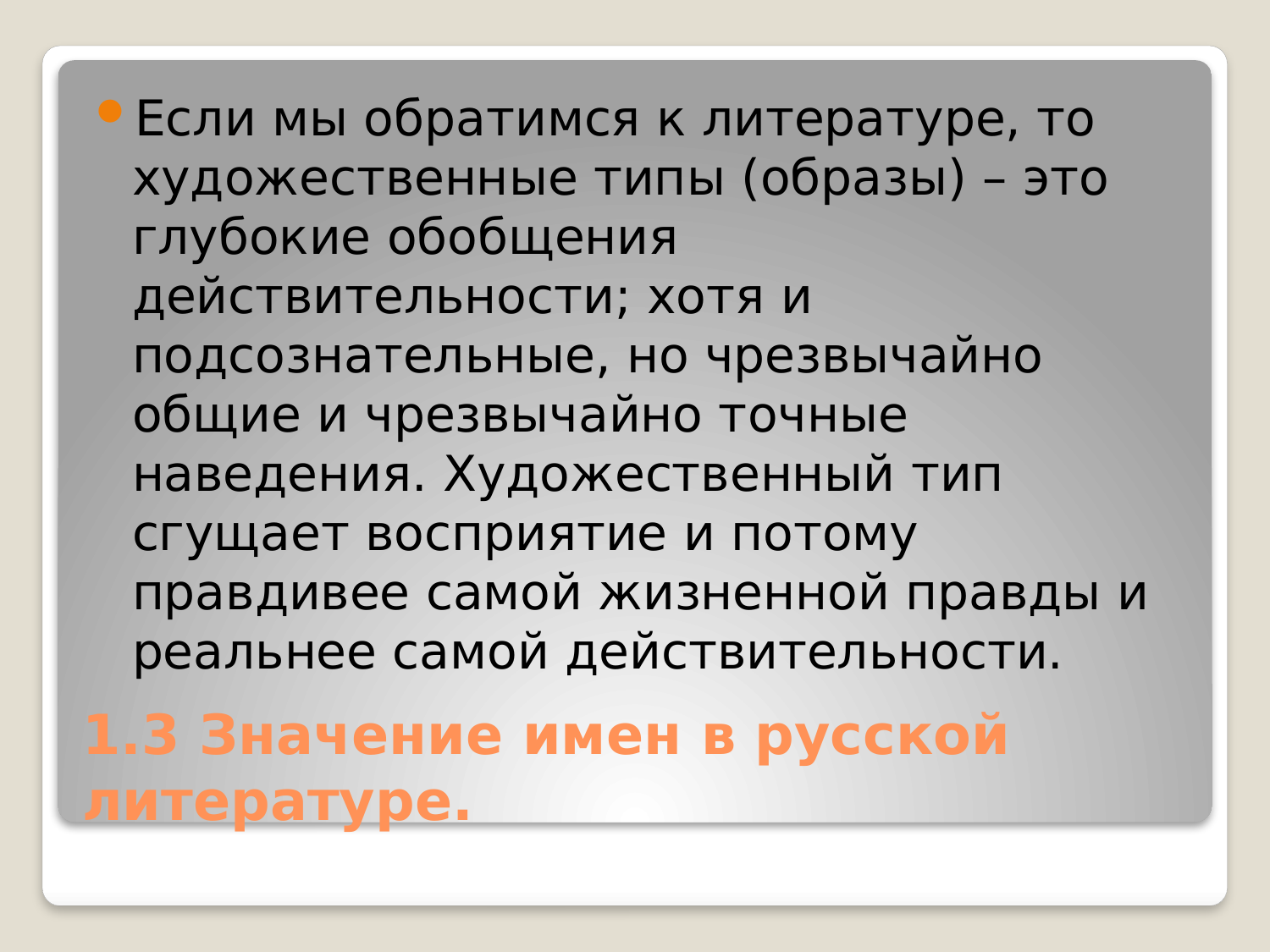

Если мы обратимся к литературе, то художественные типы (образы) – это глубокие обобщения действительности; хотя и подсознательные, но чрезвычайно общие и чрезвычайно точные наведения. Художественный тип сгущает восприятие и потому правдивее самой жизненной правды и реальнее самой действительности.
# 1.3 Значение имен в русской литературе.